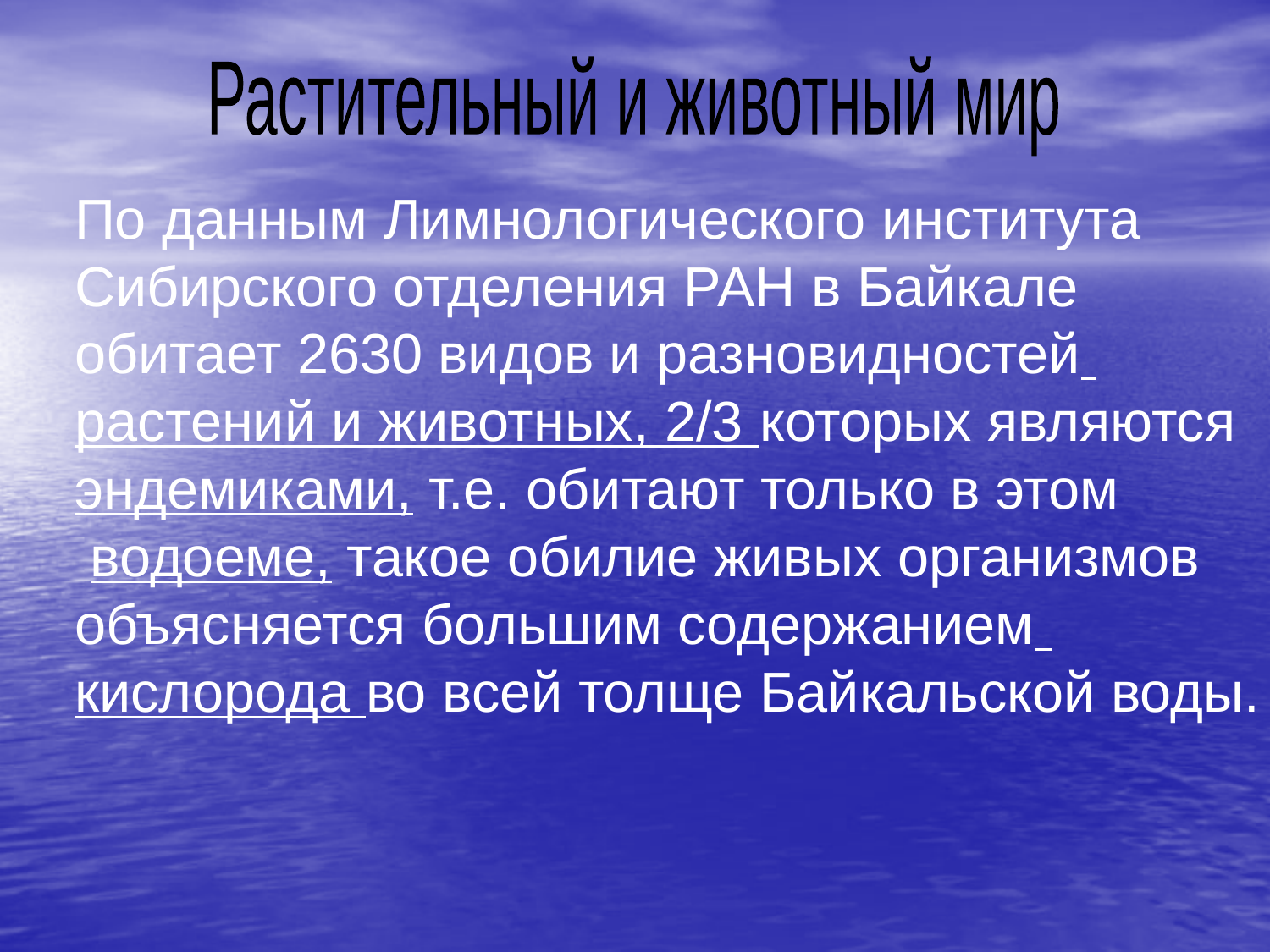

#

Растительный и животный мир
По данным Лимнологического института
Сибирского отделения РАН в Байкале
обитает 2630 видов и разновидностей
растений и животных, 2/3 которых являются
эндемиками, т.е. обитают только в этом
 водоеме, такое обилие живых организмов
объясняется большим содержанием
кислорода во всей толще Байкальской воды.